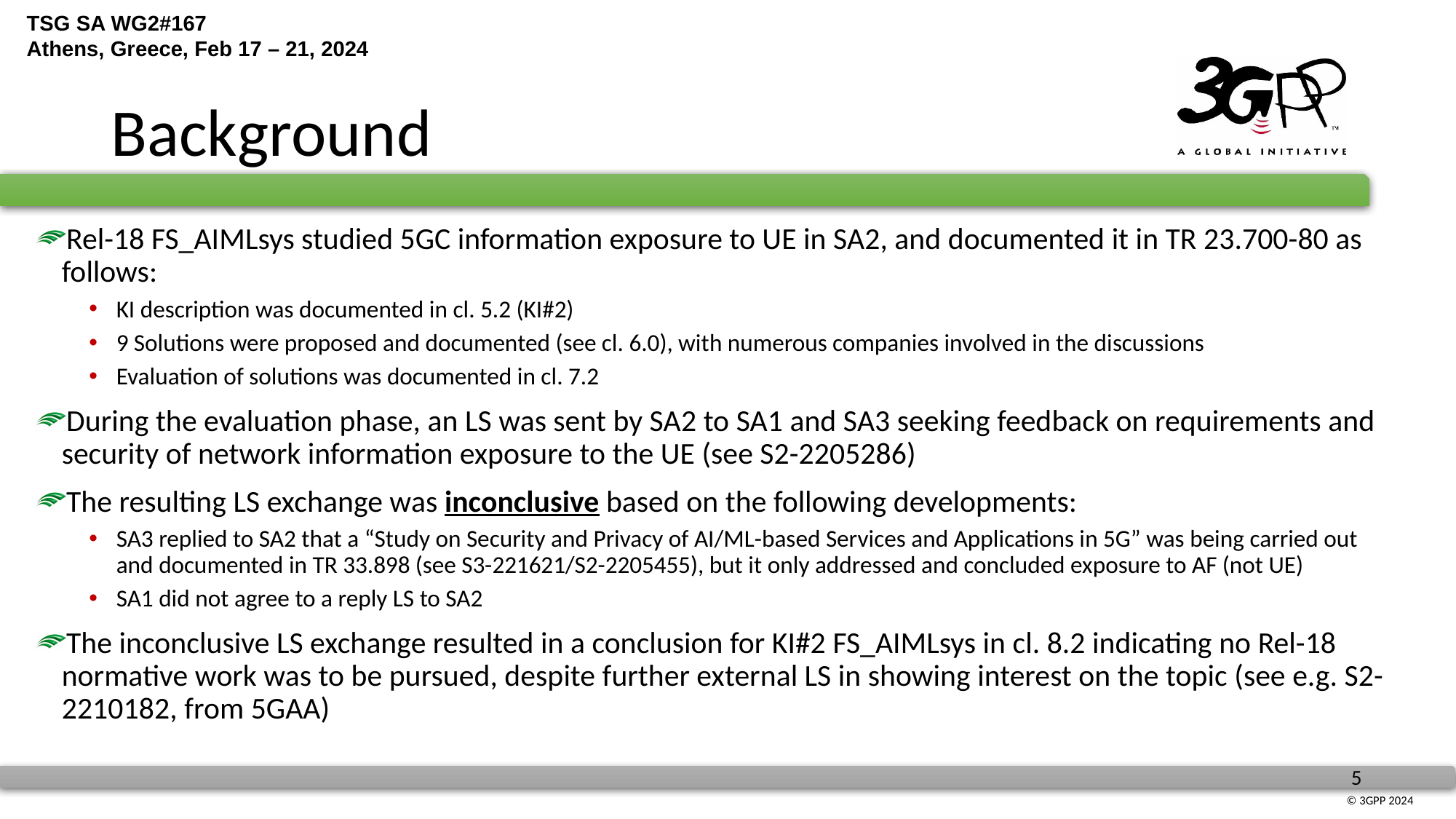

# Background
Rel-18 FS_AIMLsys studied 5GC information exposure to UE in SA2, and documented it in TR 23.700-80 as follows:
KI description was documented in cl. 5.2 (KI#2)
9 Solutions were proposed and documented (see cl. 6.0), with numerous companies involved in the discussions
Evaluation of solutions was documented in cl. 7.2
During the evaluation phase, an LS was sent by SA2 to SA1 and SA3 seeking feedback on requirements and security of network information exposure to the UE (see S2-2205286)
The resulting LS exchange was inconclusive based on the following developments:
SA3 replied to SA2 that a “Study on Security and Privacy of AI/ML-based Services and Applications in 5G” was being carried out and documented in TR 33.898 (see S3-221621/S2-2205455), but it only addressed and concluded exposure to AF (not UE)
SA1 did not agree to a reply LS to SA2
The inconclusive LS exchange resulted in a conclusion for KI#2 FS_AIMLsys in cl. 8.2 indicating no Rel-18 normative work was to be pursued, despite further external LS in showing interest on the topic (see e.g. S2-2210182, from 5GAA)